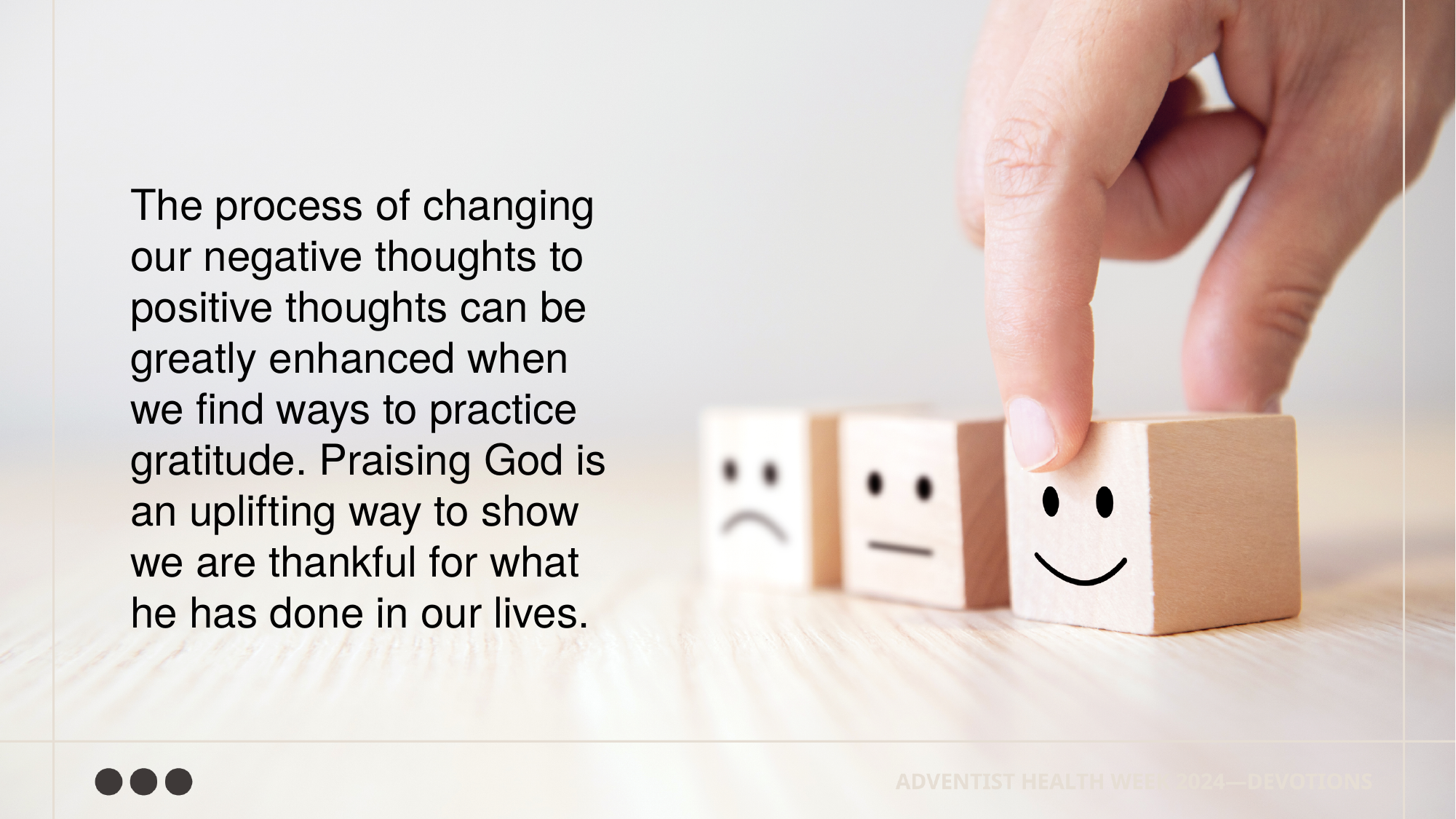

The process of changing our negative thoughts to positive thoughts can be greatly enhanced when we find ways to practice gratitude. Praising God is an uplifting way to show we are thankful for what he has done in our lives.